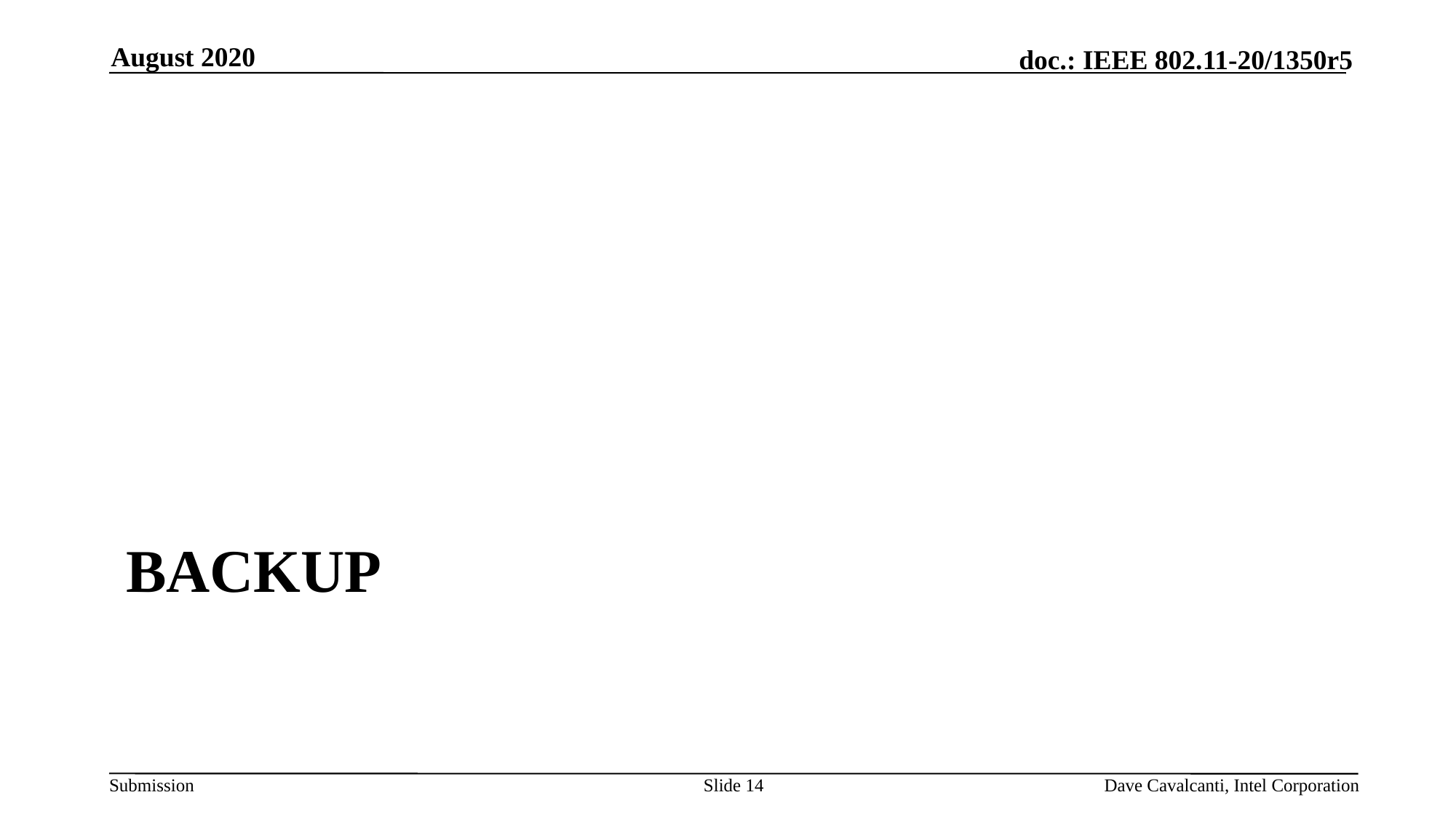

August 2020

# backup
Slide 14
Dave Cavalcanti, Intel Corporation